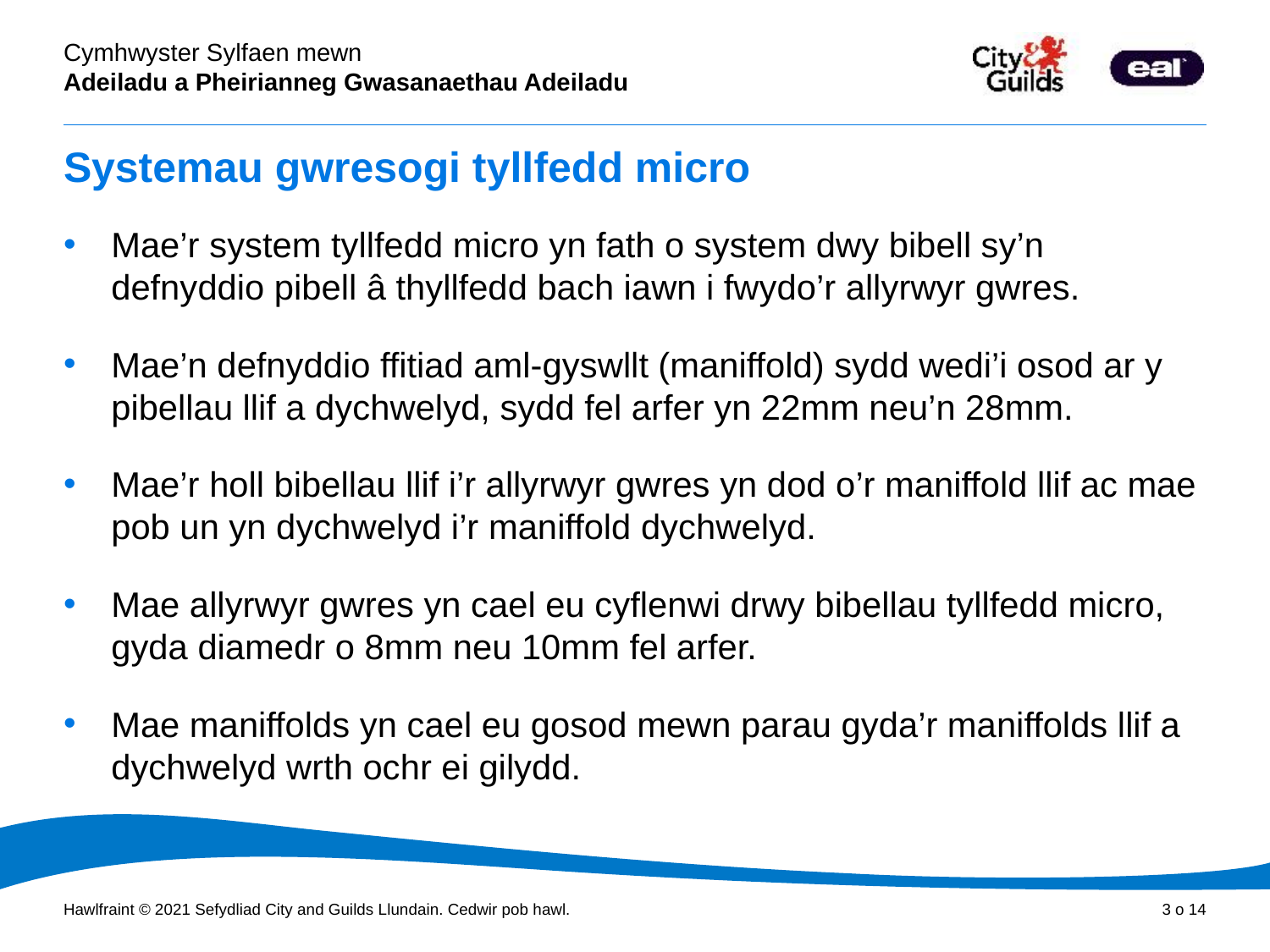

# Systemau gwresogi tyllfedd micro
Mae’r system tyllfedd micro yn fath o system dwy bibell sy’n defnyddio pibell â thyllfedd bach iawn i fwydo’r allyrwyr gwres.
Mae’n defnyddio ffitiad aml-gyswllt (maniffold) sydd wedi’i osod ar y pibellau llif a dychwelyd, sydd fel arfer yn 22mm neu’n 28mm.
Mae’r holl bibellau llif i’r allyrwyr gwres yn dod o’r maniffold llif ac mae pob un yn dychwelyd i’r maniffold dychwelyd.
Mae allyrwyr gwres yn cael eu cyflenwi drwy bibellau tyllfedd micro, gyda diamedr o 8mm neu 10mm fel arfer.
Mae maniffolds yn cael eu gosod mewn parau gyda’r maniffolds llif a dychwelyd wrth ochr ei gilydd.